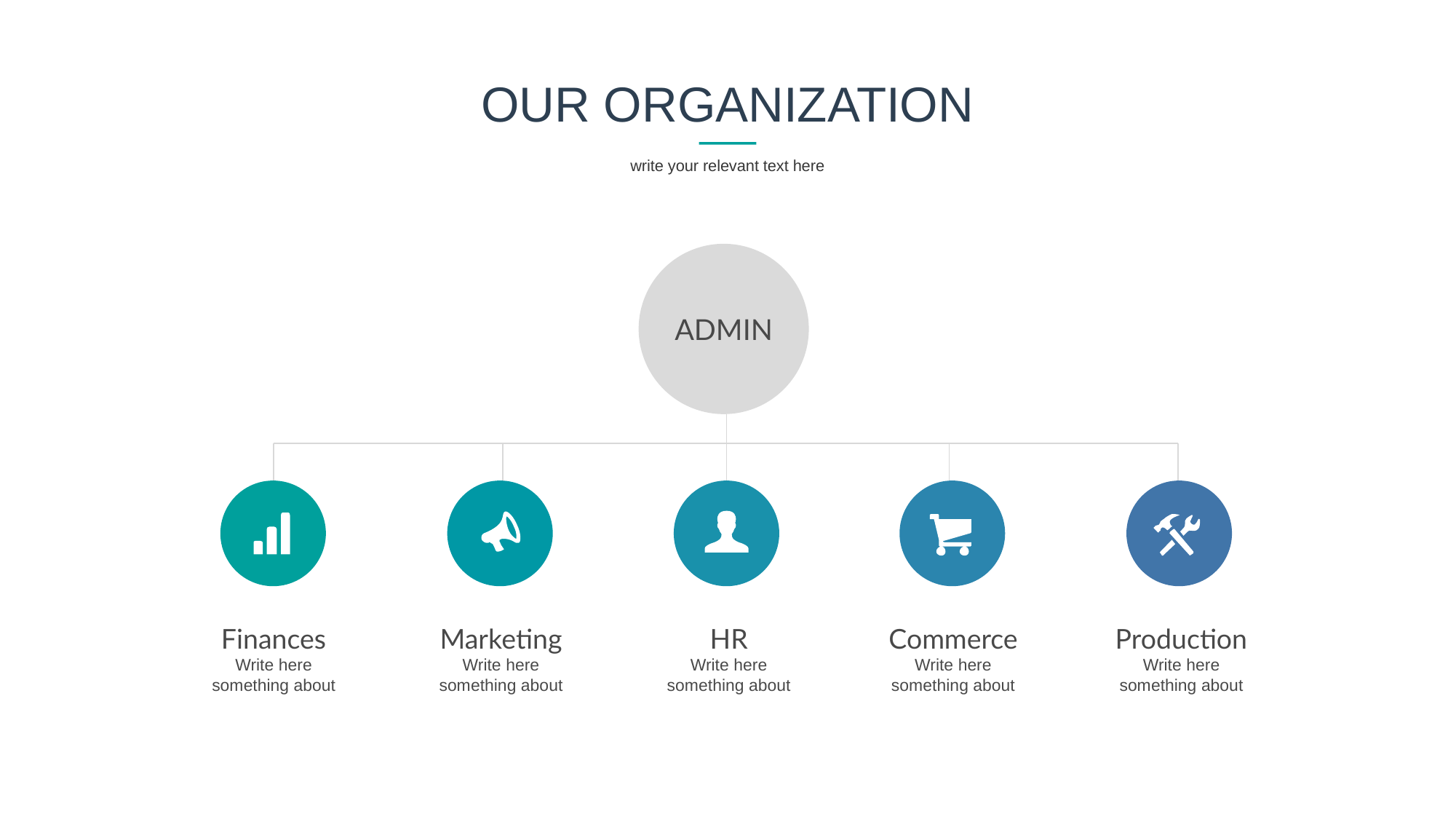

# OUR ORGANIZATION
write your relevant text here
ADMIN

Finances
Write here something about
Marketing
Write here something about
HR
Write here something about
Commerce
Write here something about
Production
Write here something about